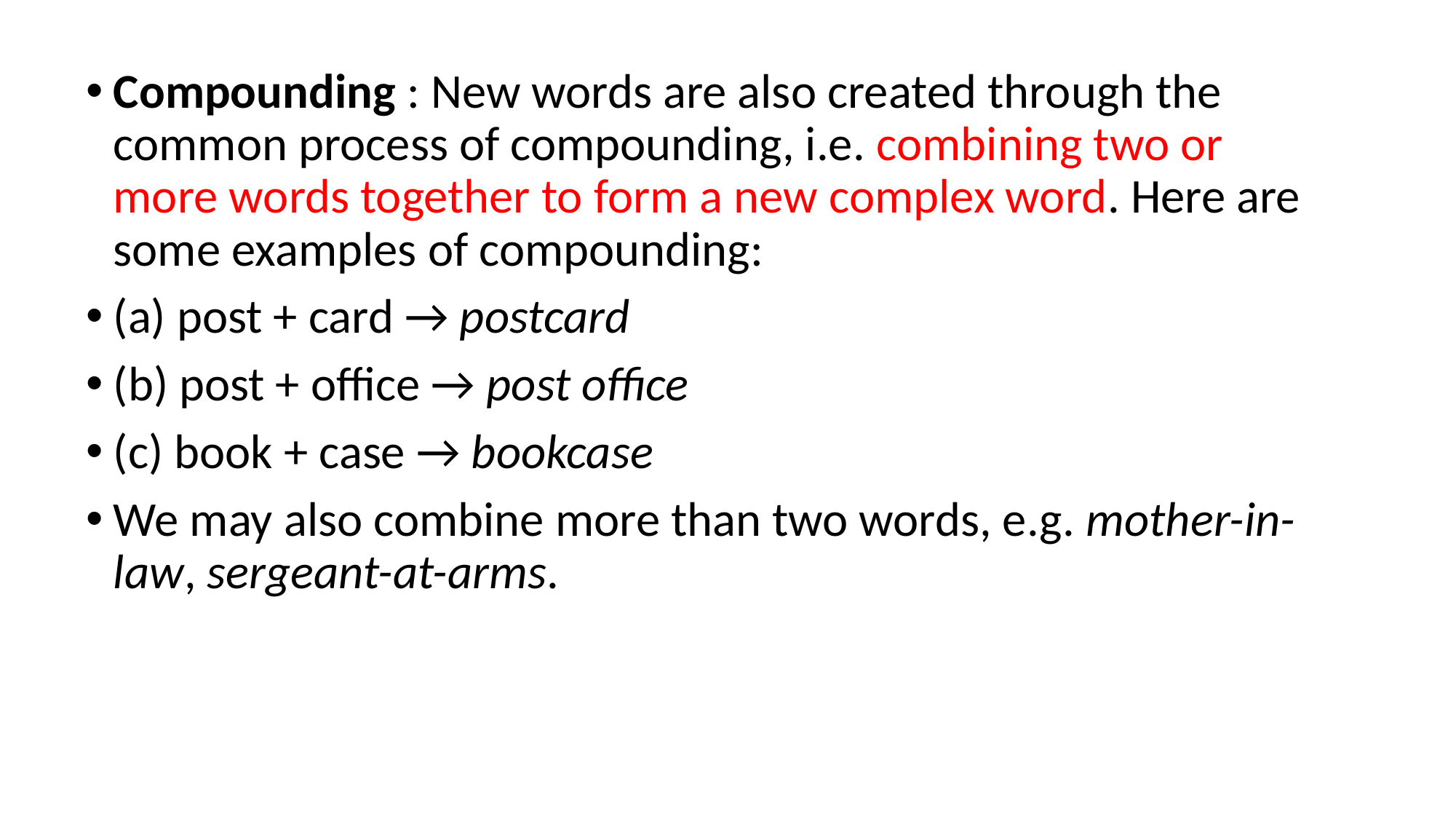

Compounding : New words are also created through the common process of compounding, i.e. combining two or more words together to form a new complex word. Here are some examples of compounding:
(a) post + card → postcard
(b) post + office → post office
(c) book + case → bookcase
We may also combine more than two words, e.g. mother-in-law, sergeant-at-arms.